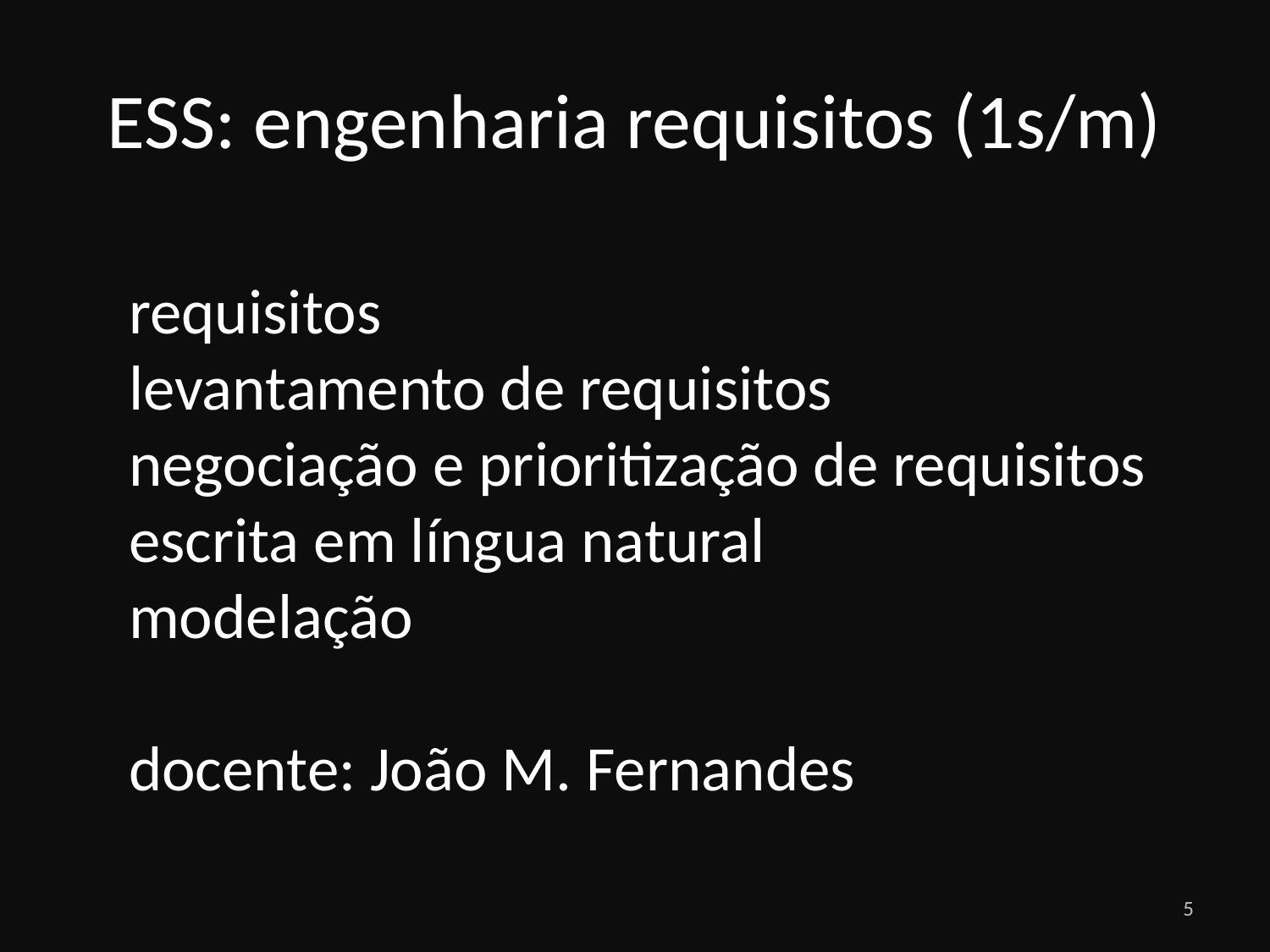

# ESS: engenharia requisitos (1s/m)
requisitos
levantamento de requisitos
negociação e prioritização de requisitos
escrita em língua natural
modelação

docente: João M. Fernandes

5